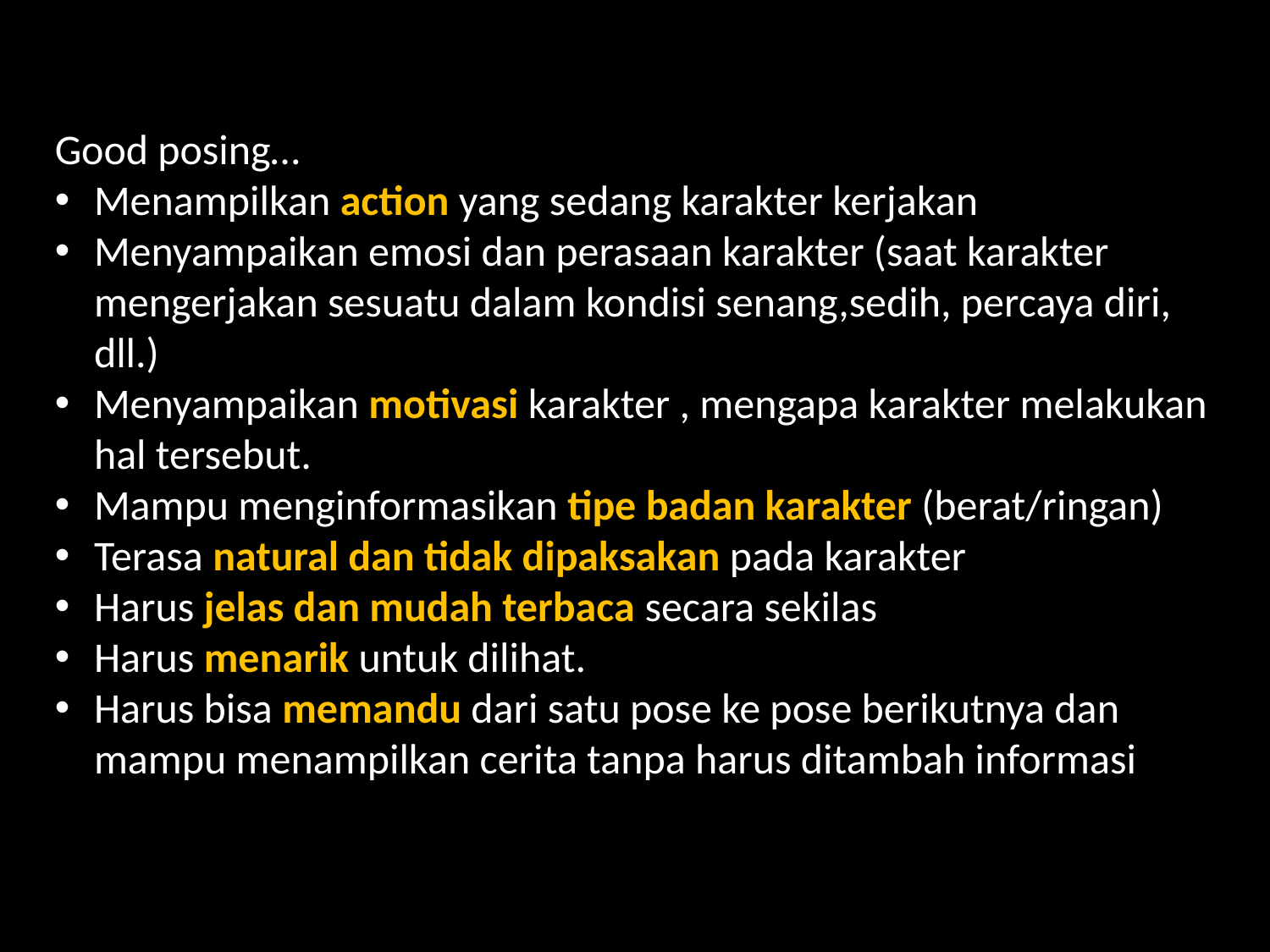

Good posing…
Menampilkan action yang sedang karakter kerjakan
Menyampaikan emosi dan perasaan karakter (saat karakter mengerjakan sesuatu dalam kondisi senang,sedih, percaya diri, dll.)
Menyampaikan motivasi karakter , mengapa karakter melakukan hal tersebut.
Mampu menginformasikan tipe badan karakter (berat/ringan)
Terasa natural dan tidak dipaksakan pada karakter
Harus jelas dan mudah terbaca secara sekilas
Harus menarik untuk dilihat.
Harus bisa memandu dari satu pose ke pose berikutnya dan mampu menampilkan cerita tanpa harus ditambah informasi